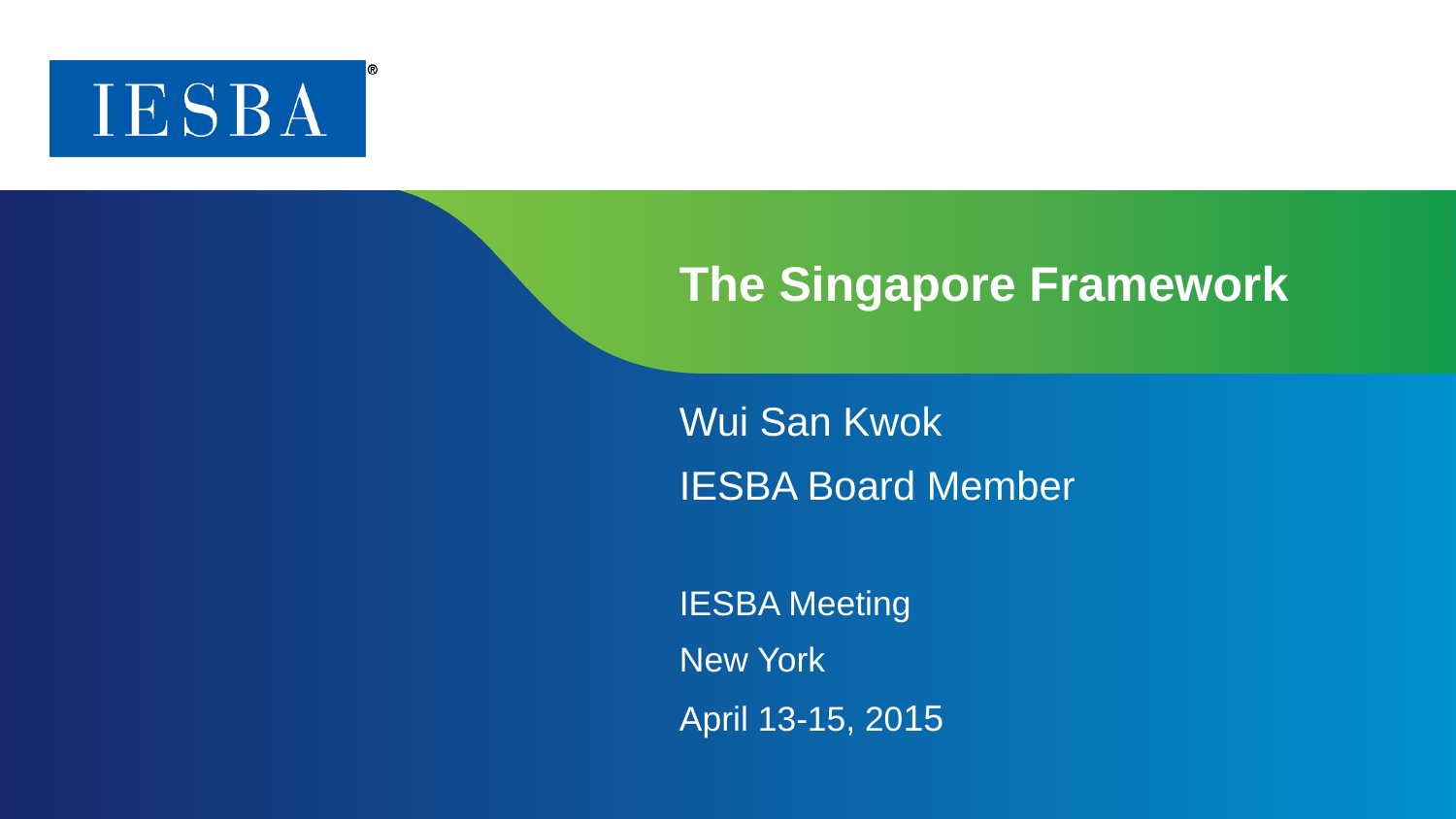

# The Singapore Framework
Wui San Kwok
IESBA Board Member

IESBA Meeting
New York
April 13-15, 2015